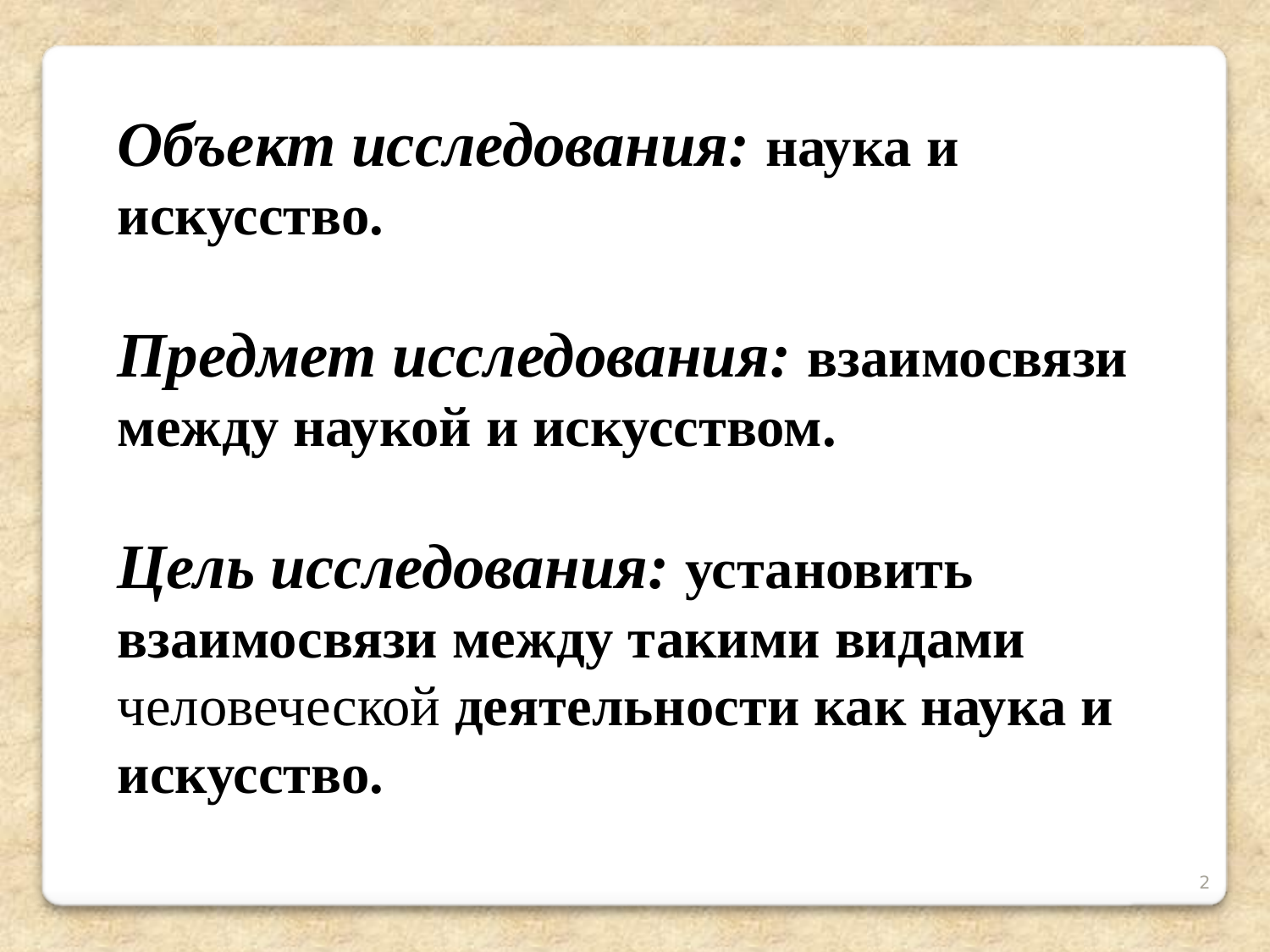

Объект исследования: наука и искусство.

Предмет исследования: взаимосвязи между наукой и искусством.

Цель исследования: установить взаимосвязи между такими видами человеческой деятельности как наука и искусство.
2